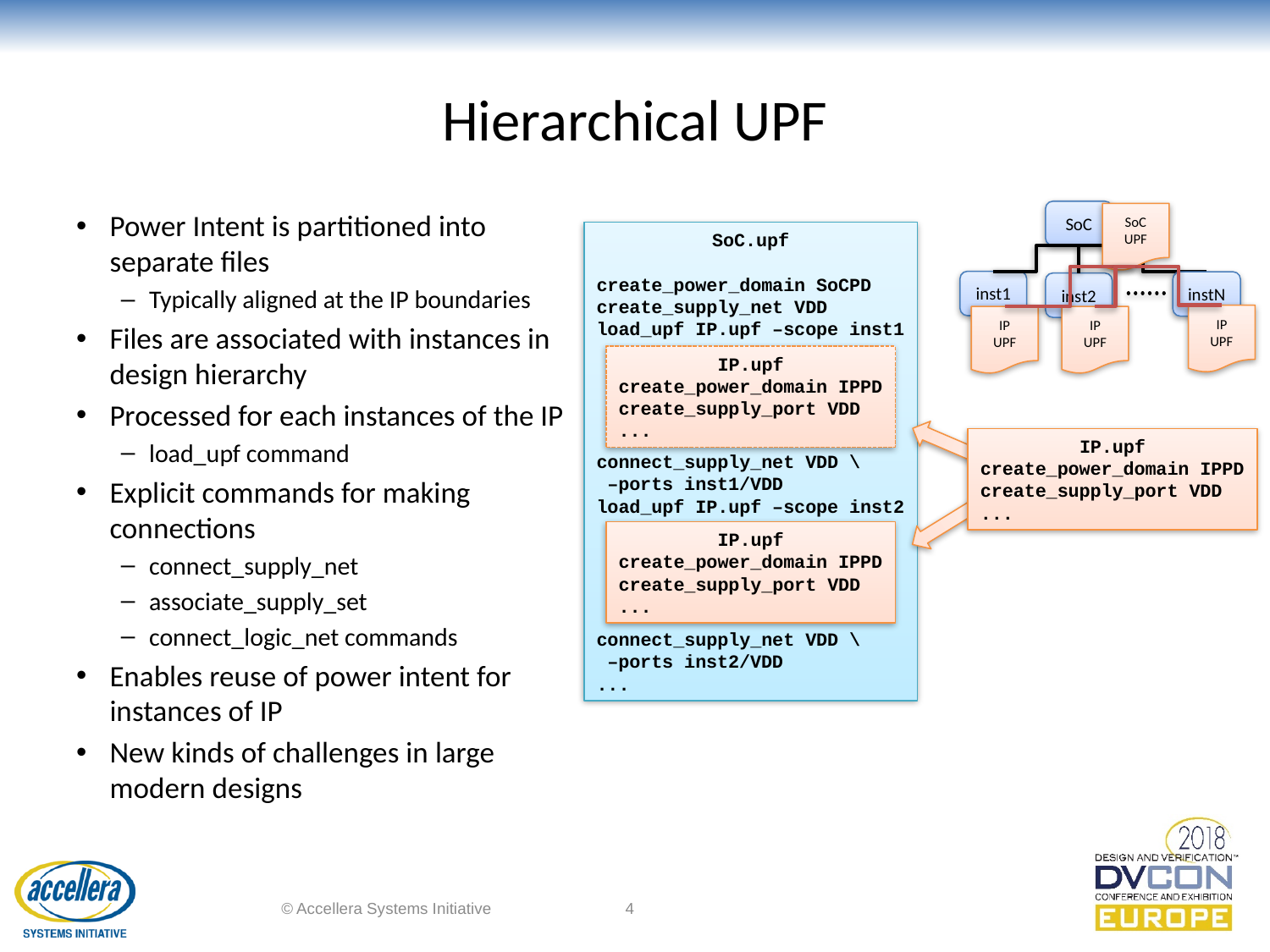

# Hierarchical UPF
Power Intent is partitioned into separate files
Typically aligned at the IP boundaries
Files are associated with instances in design hierarchy
Processed for each instances of the IP
load_upf command
Explicit commands for making connections
connect_supply_net
associate_supply_set
connect_logic_net commands
Enables reuse of power intent for instances of IP
New kinds of challenges in large modern designs
SoC
SoC
UPF
instN
inst2
IP
UPF
IP
UPF
IP
UPF
inst1
SoC.upf

create_power_domain SoCPD
create_supply_net VDD
load_upf IP.upf –scope inst1

connect_supply_net VDD \
 –ports inst1/VDD
load_upf IP.upf –scope inst2

connect_supply_net VDD \
 –ports inst2/VDD
...
IP.upf
create_power_domain IPPD
create_supply_port VDD
...

IP.upf
create_power_domain IPPD
create_supply_port VDD
...

IP.upf
create_power_domain IPPD
create_supply_port VDD
...
© Accellera Systems Initiative
4